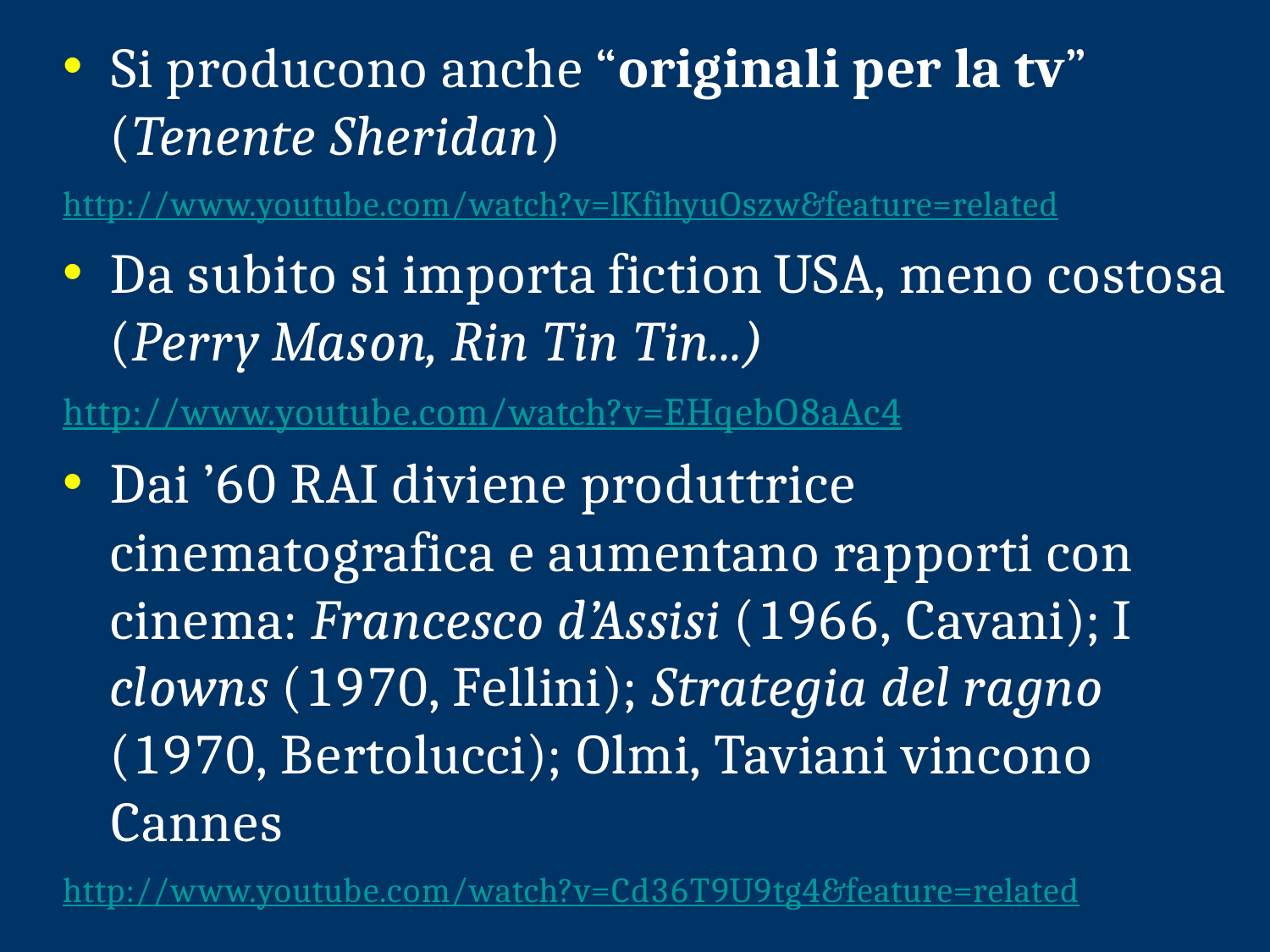

# Si producono anche “originali per la tv” (Tenente Sheridan)
http://www.youtube.com/watch?v=lKfihyuOszw&feature=related
Da subito si importa fiction USA, meno costosa (Perry Mason, Rin Tin Tin...)
http://www.youtube.com/watch?v=EHqebO8aAc4
Dai ’60 RAI diviene produttrice cinematografica e aumentano rapporti con cinema: Francesco d’Assisi (1966, Cavani); I clowns (1970, Fellini); Strategia del ragno (1970, Bertolucci); Olmi, Taviani vincono Cannes
http://www.youtube.com/watch?v=Cd36T9U9tg4&feature=related